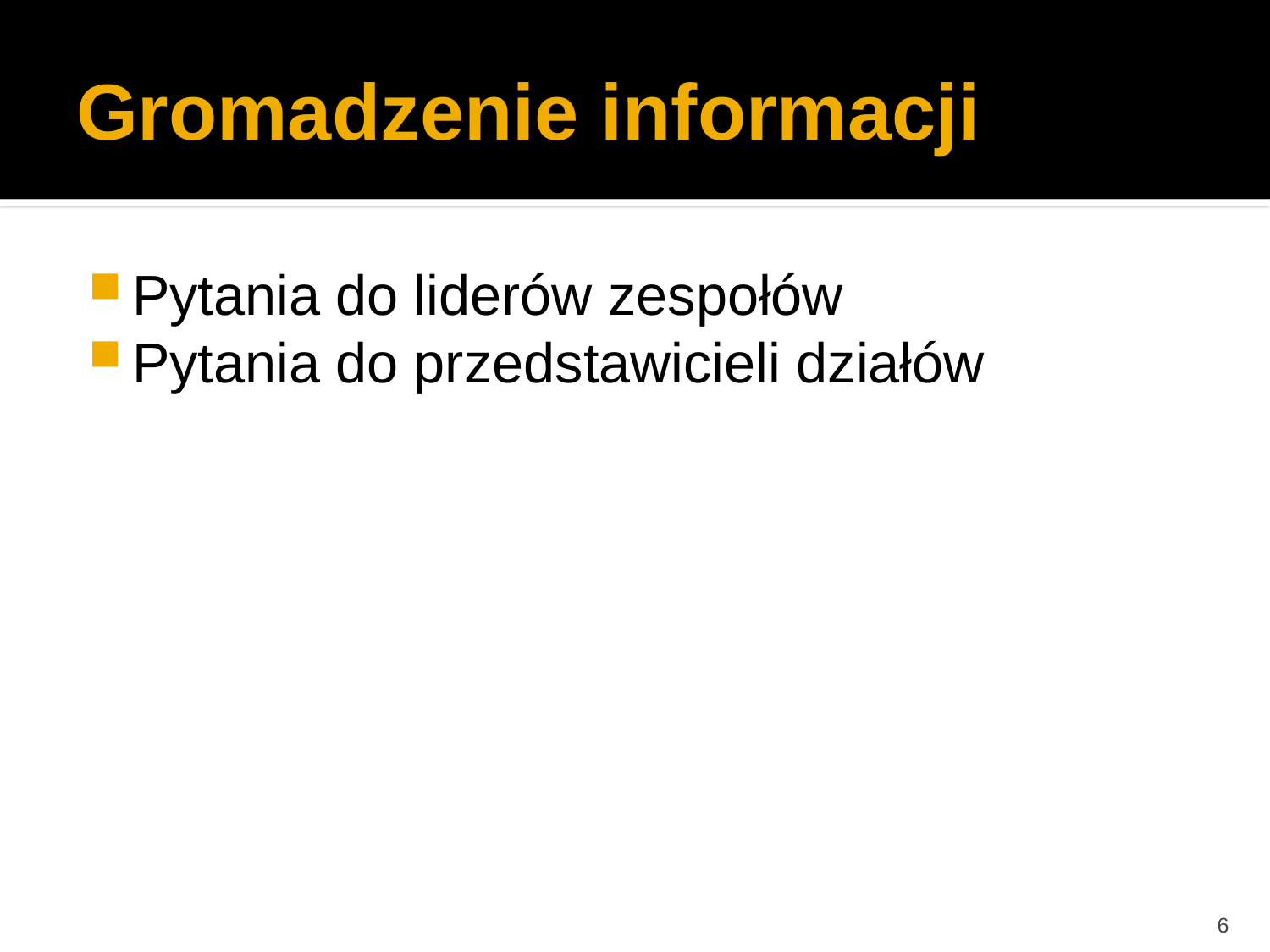

# Gromadzenie informacji
Pytania do liderów zespołów
Pytania do przedstawicieli działów
6